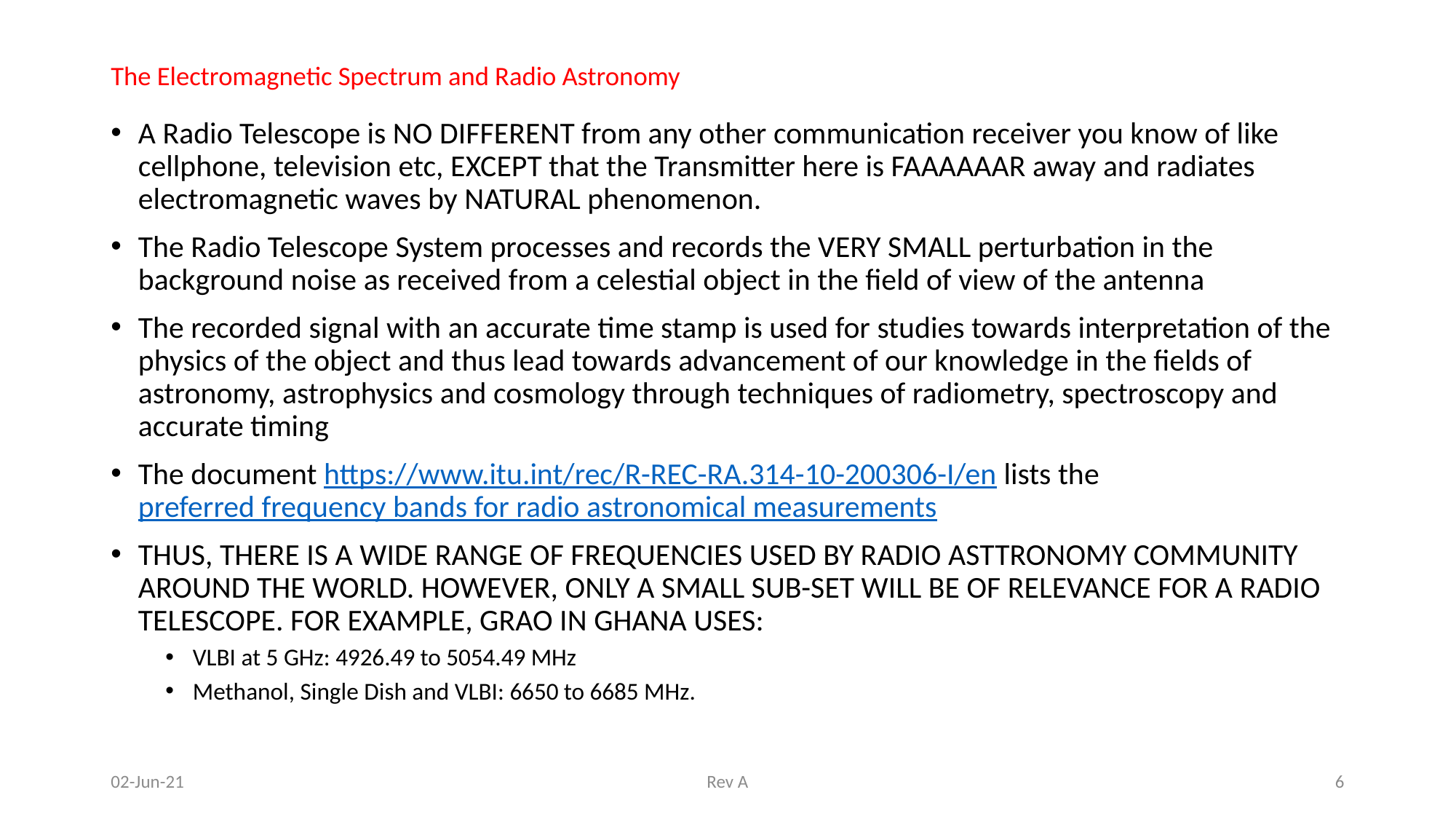

# The Electromagnetic Spectrum and Radio Astronomy
A Radio Telescope is NO DIFFERENT from any other communication receiver you know of like cellphone, television etc, EXCEPT that the Transmitter here is FAAAAAAR away and radiates electromagnetic waves by NATURAL phenomenon.
The Radio Telescope System processes and records the VERY SMALL perturbation in the background noise as received from a celestial object in the field of view of the antenna
The recorded signal with an accurate time stamp is used for studies towards interpretation of the physics of the object and thus lead towards advancement of our knowledge in the fields of astronomy, astrophysics and cosmology through techniques of radiometry, spectroscopy and accurate timing
The document https://www.itu.int/rec/R-REC-RA.314-10-200306-I/en lists the preferred frequency bands for radio astronomical measurements
THUS, THERE IS A WIDE RANGE OF FREQUENCIES USED BY RADIO ASTTRONOMY COMMUNITY AROUND THE WORLD. HOWEVER, ONLY A SMALL SUB-SET WILL BE OF RELEVANCE FOR A RADIO TELESCOPE. FOR EXAMPLE, GRAO IN GHANA USES:
VLBI at 5 GHz: 4926.49 to 5054.49 MHz
Methanol, Single Dish and VLBI: 6650 to 6685 MHz.
02-Jun-21
Rev A
6